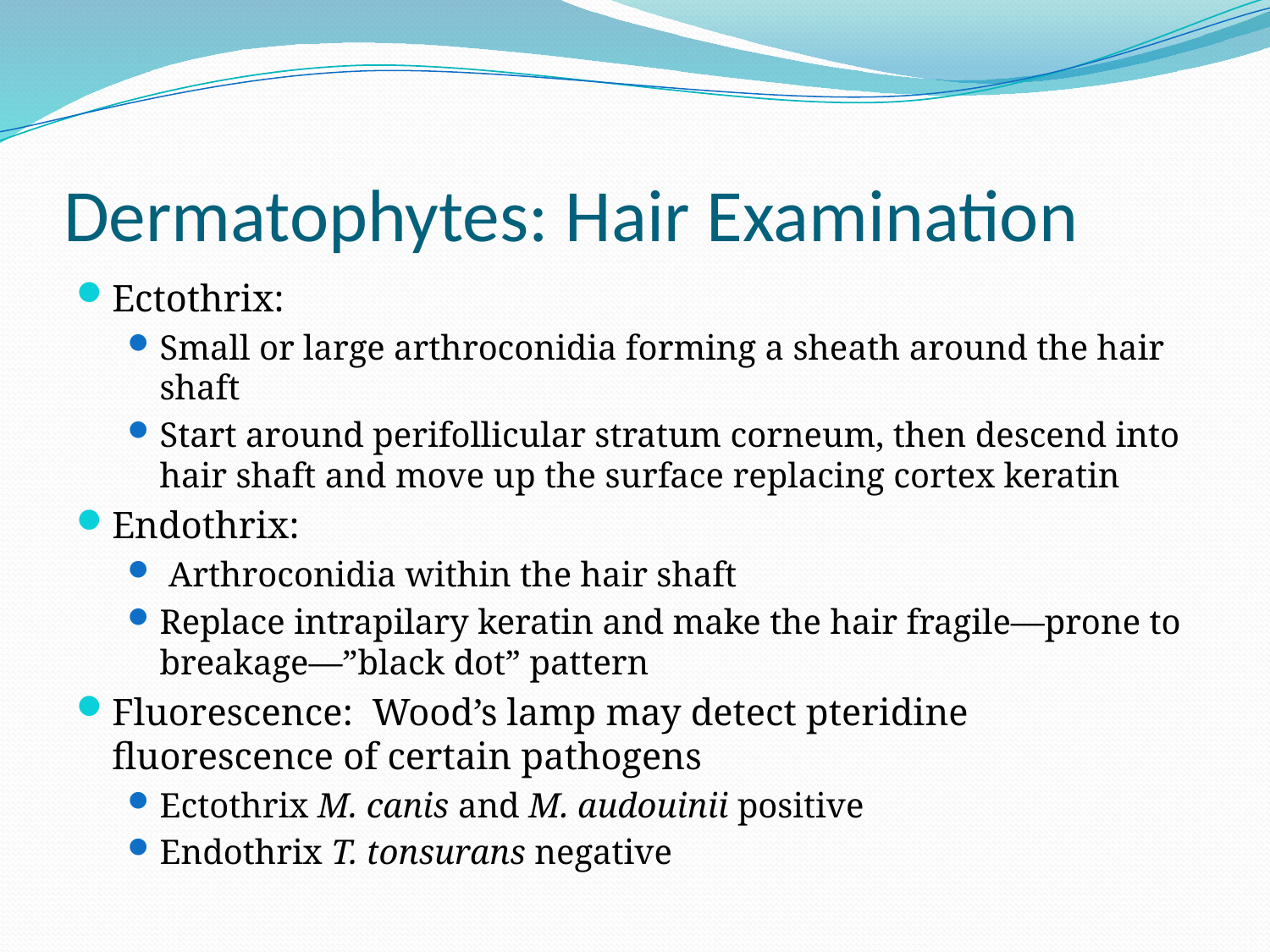

# Dermatophytes: Hair Examination
Ectothrix:
Small or large arthroconidia forming a sheath around the hair shaft
Start around perifollicular stratum corneum, then descend into hair shaft and move up the surface replacing cortex keratin
Endothrix:
 Arthroconidia within the hair shaft
Replace intrapilary keratin and make the hair fragile—prone to breakage—”black dot” pattern
Fluorescence:  Wood’s lamp may detect pteridine fluorescence of certain pathogens
Ectothrix M. canis and M. audouinii positive
Endothrix T. tonsurans negative